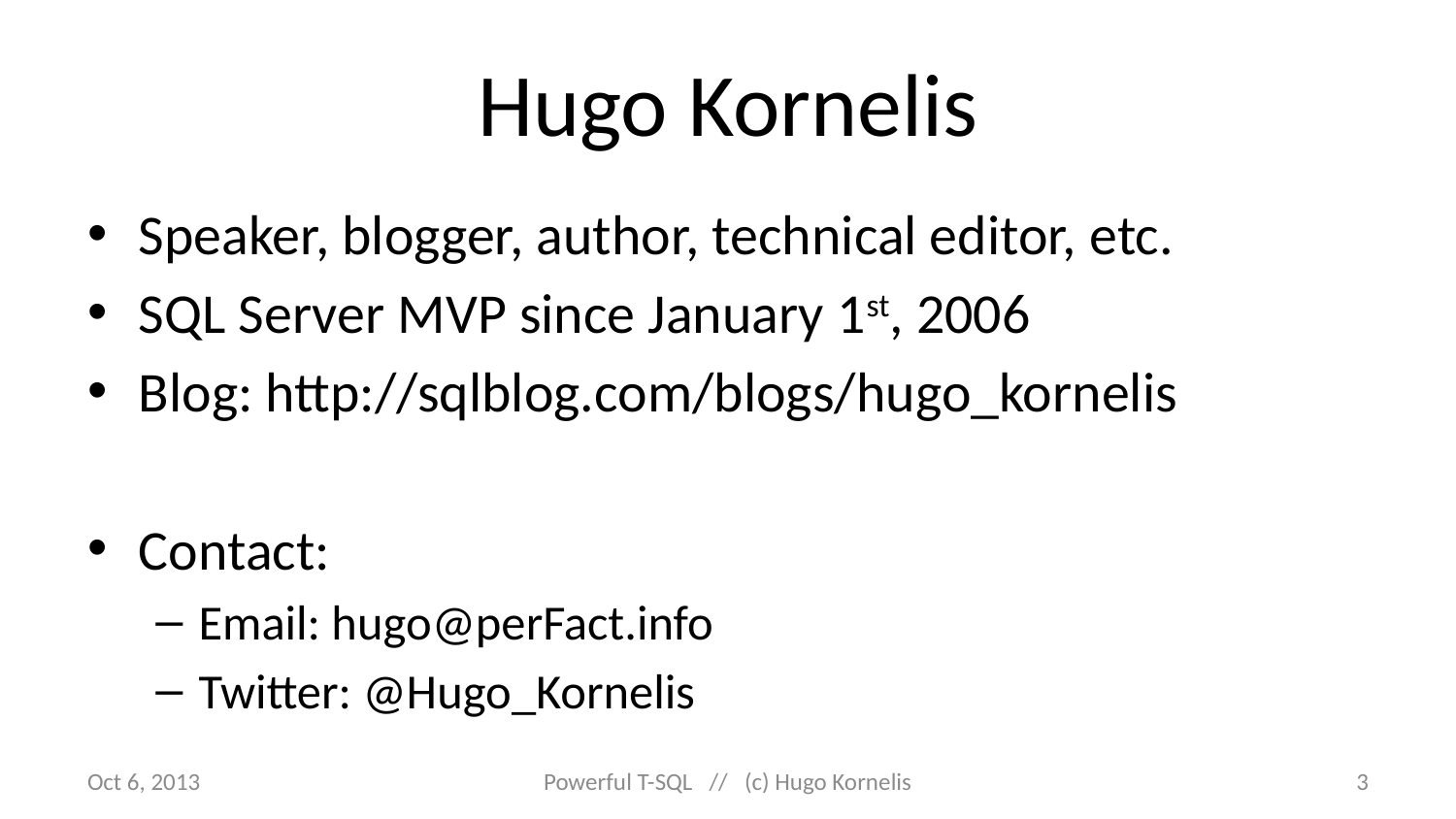

# Hugo Kornelis
Speaker, blogger, author, technical editor, etc.
SQL Server MVP since January 1st, 2006
Blog: http://sqlblog.com/blogs/hugo_kornelis

Contact:
Email: hugo@perFact.info
Twitter: @Hugo_Kornelis

Oct 6, 2013
Powerful T-SQL   //   (c) Hugo Kornelis
3